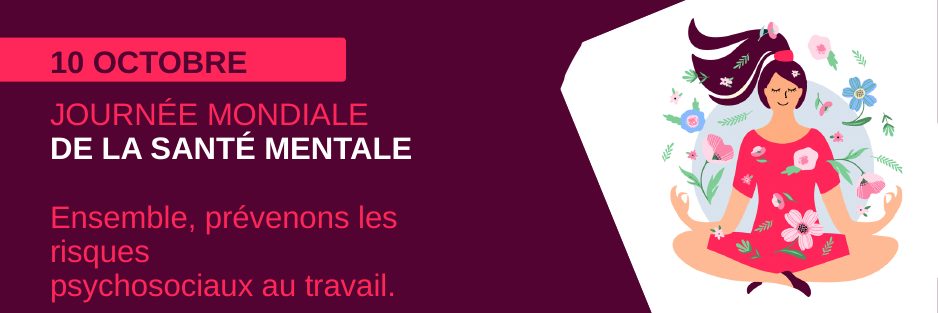

10 OCTOBRE

JOURNÉE MONDIALE
DE LA SANTÉ MENTALE
Ensemble, prévenons les risques
psychosociaux au travail.